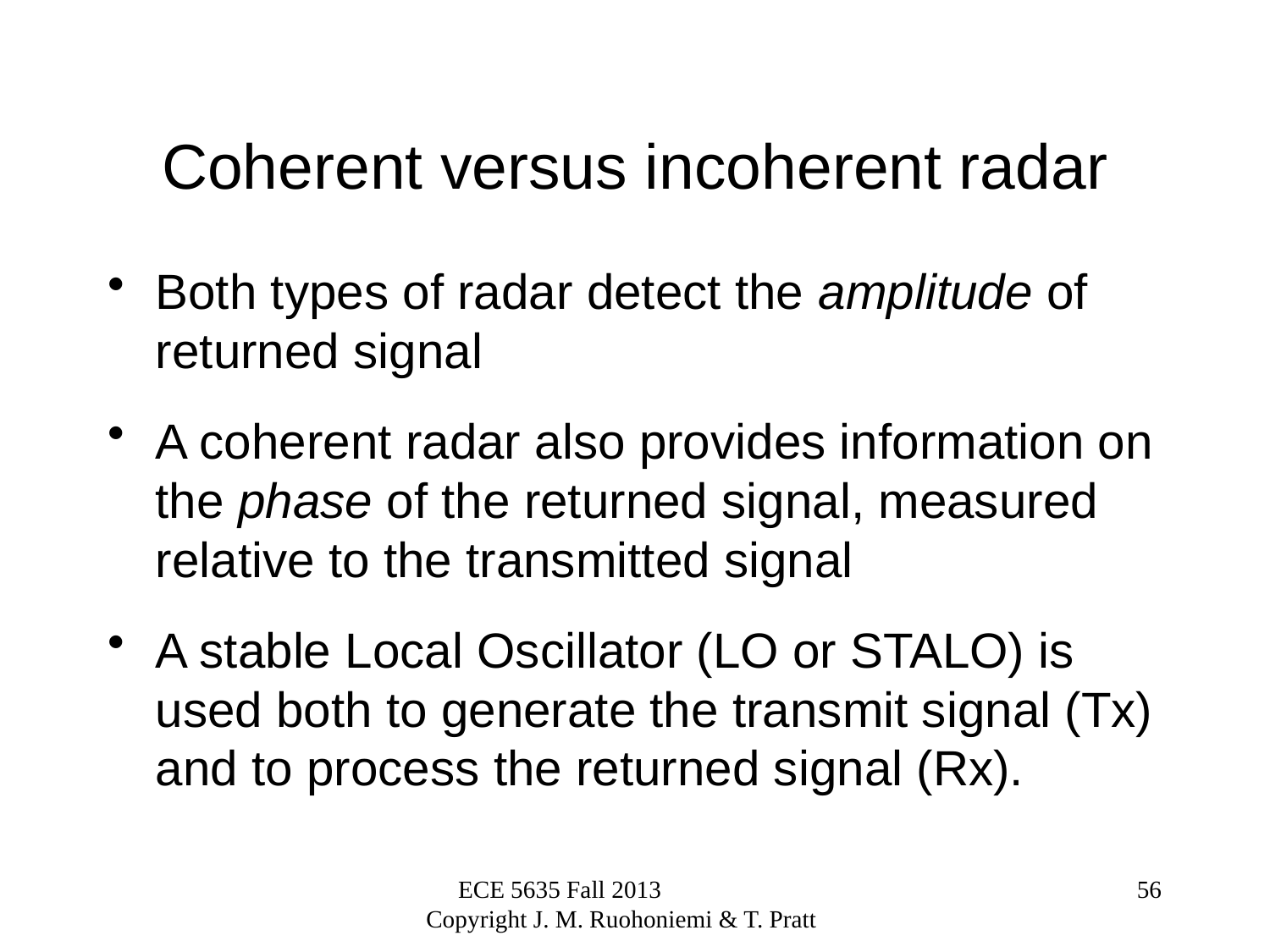

# Coherent versus incoherent radar
Both types of radar detect the amplitude of returned signal
A coherent radar also provides information on the phase of the returned signal, measured relative to the transmitted signal
A stable Local Oscillator (LO or STALO) is used both to generate the transmit signal (Tx) and to process the returned signal (Rx).
ECE 5635 Fall 2013                      Copyright J. M. Ruohoniemi & T. Pratt
56